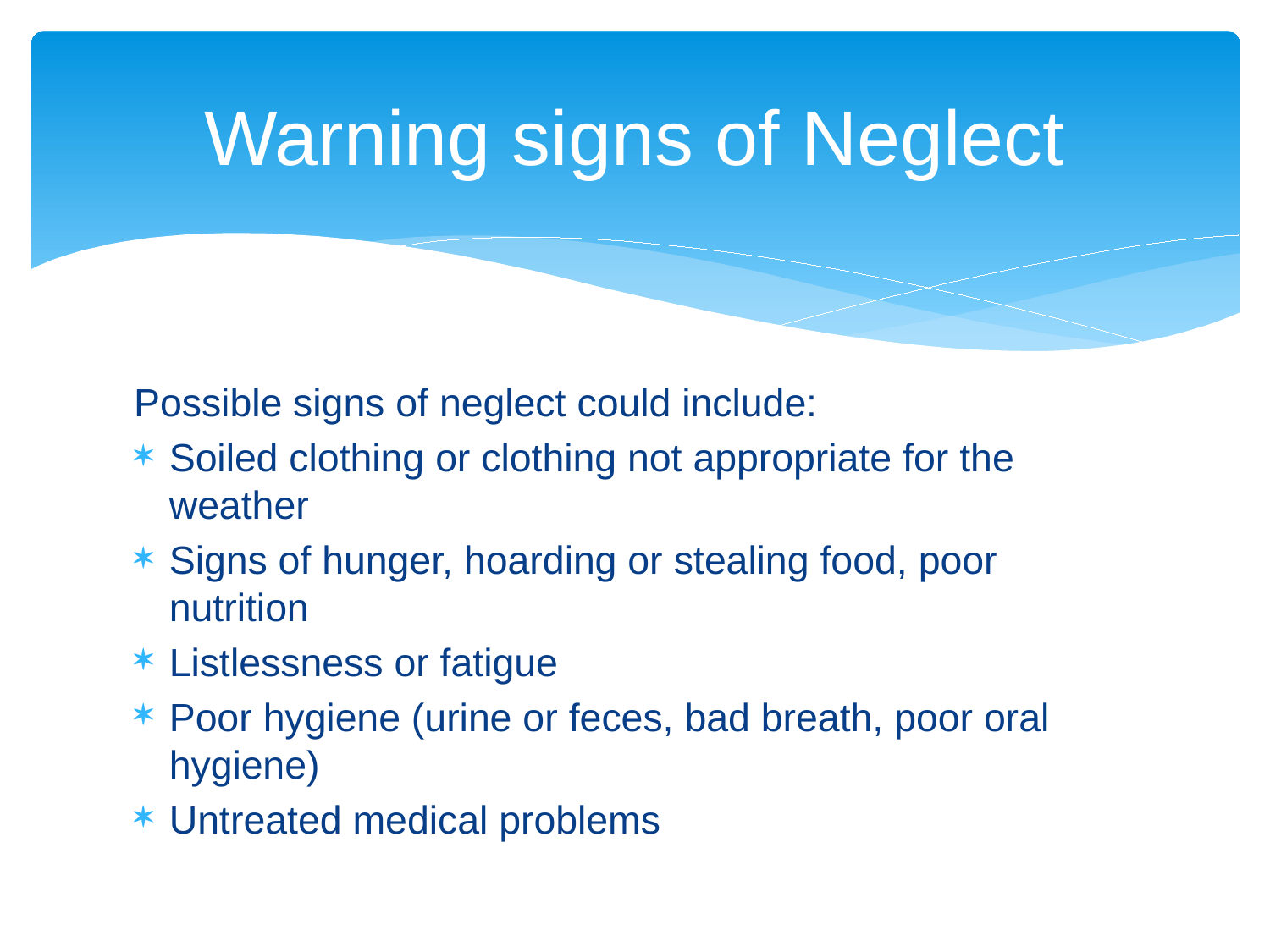

# Warning signs of Neglect
Possible signs of neglect could include:
Soiled clothing or clothing not appropriate for the weather
Signs of hunger, hoarding or stealing food, poor nutrition
Listlessness or fatigue
Poor hygiene (urine or feces, bad breath, poor oral hygiene)
Untreated medical problems